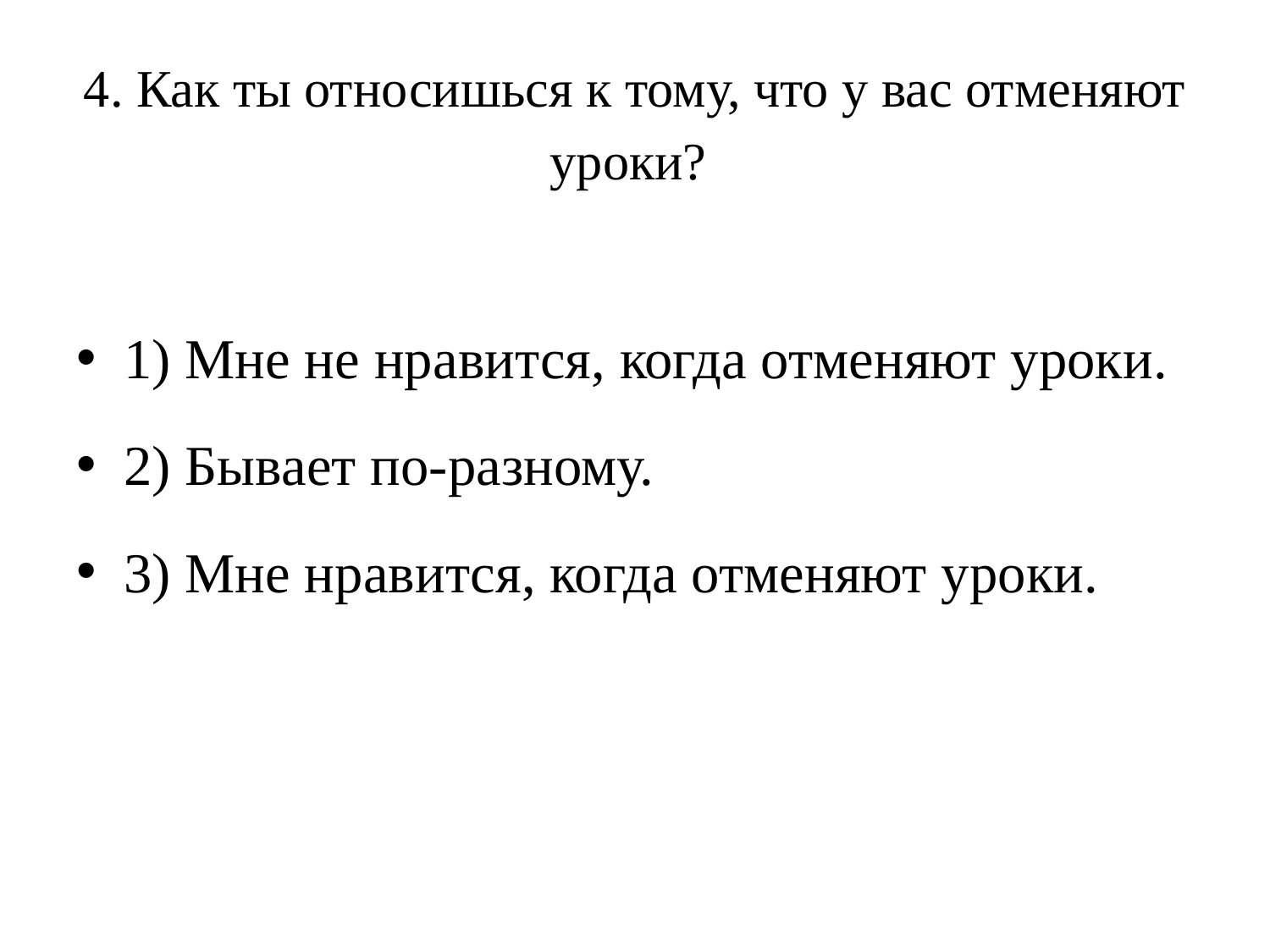

# 4. Как ты относишься к тому, что у вас отменяют уроки?
1) Мне не нравится, когда отменяют уроки.
2) Бывает по-разному.
3) Мне нравится, когда отменяют уроки.